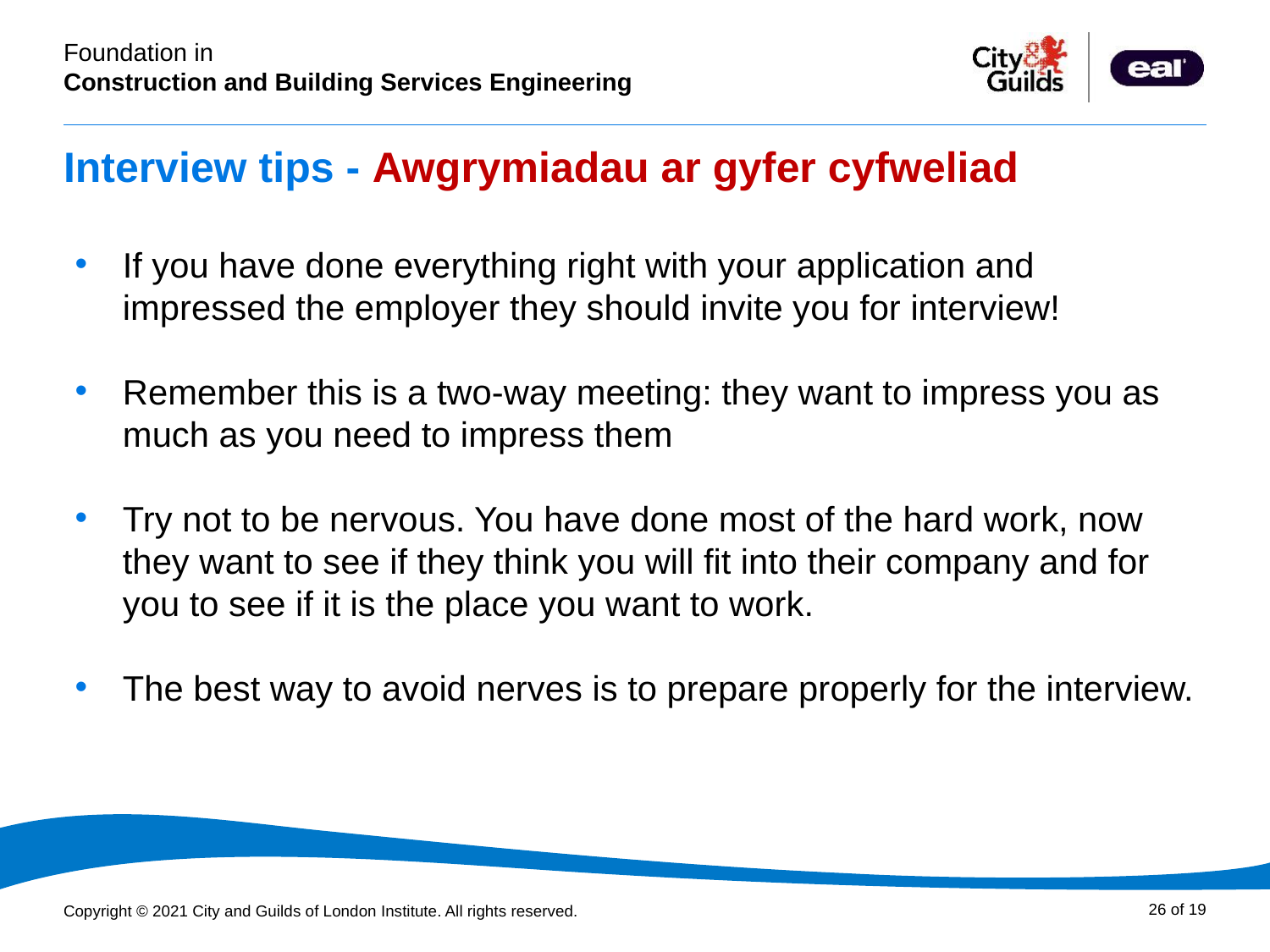

Interview tips - Awgrymiadau ar gyfer cyfweliad

If you have done everything right with your application and impressed the employer they should invite you for interview!

Remember this is a two-way meeting: they want to impress you as much as you need to impress them

Try not to be nervous. You have done most of the hard work, now they want to see if they think you will fit into their company and for you to see if it is the place you want to work.

The best way to avoid nerves is to prepare properly for the interview.